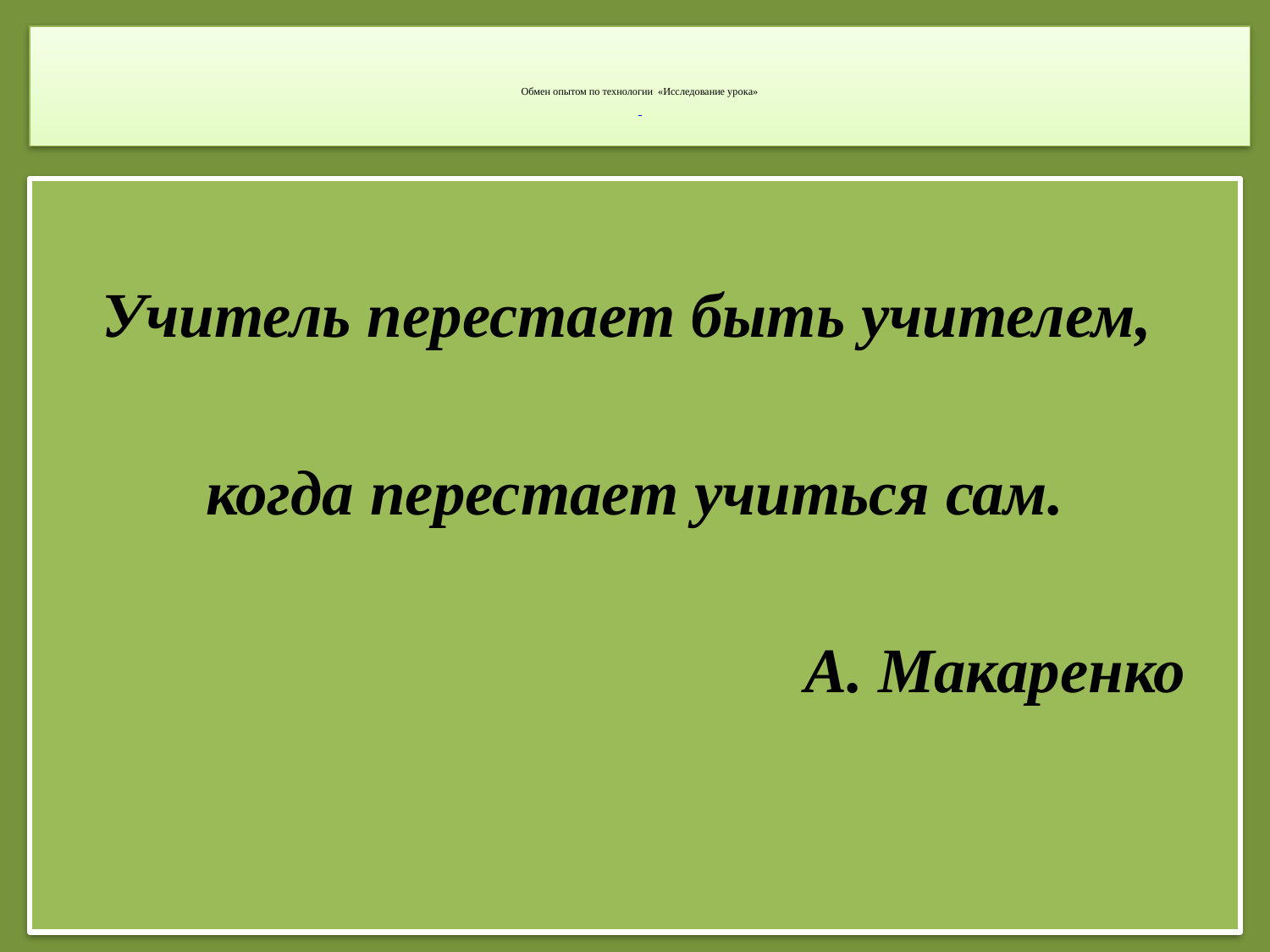

# Обмен опытом по технологии  «Исследование урока»

Учитель перестает быть учителем,

когда перестает учиться сам.

                                                А. Макаренко